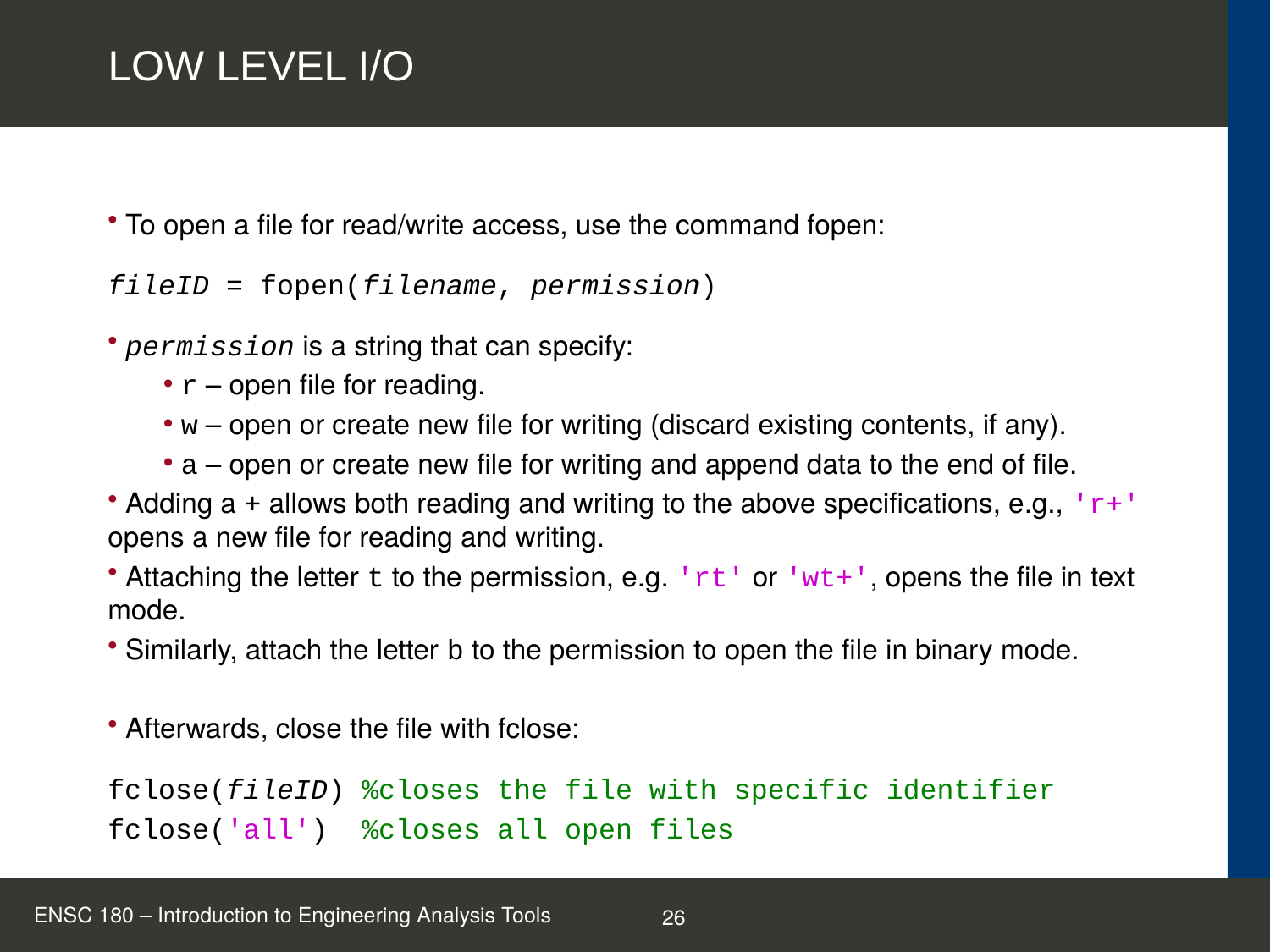

# LOW LEVEL I/O
 To open a file for read/write access, use the command fopen:
fileID = fopen(filename, permission)
 permission is a string that can specify:
 r – open file for reading.
 w – open or create new file for writing (discard existing contents, if any).
 a – open or create new file for writing and append data to the end of file.
 Adding a + allows both reading and writing to the above specifications, e.g., 'r+' opens a new file for reading and writing.
 Attaching the letter t to the permission, e.g. 'rt' or 'wt+', opens the file in text mode.
 Similarly, attach the letter b to the permission to open the file in binary mode.

 Afterwards, close the file with fclose:
fclose(fileID)	%closes the file with specific identifier
fclose('all')	%closes all open files
ENSC 180 – Introduction to Engineering Analysis Tools